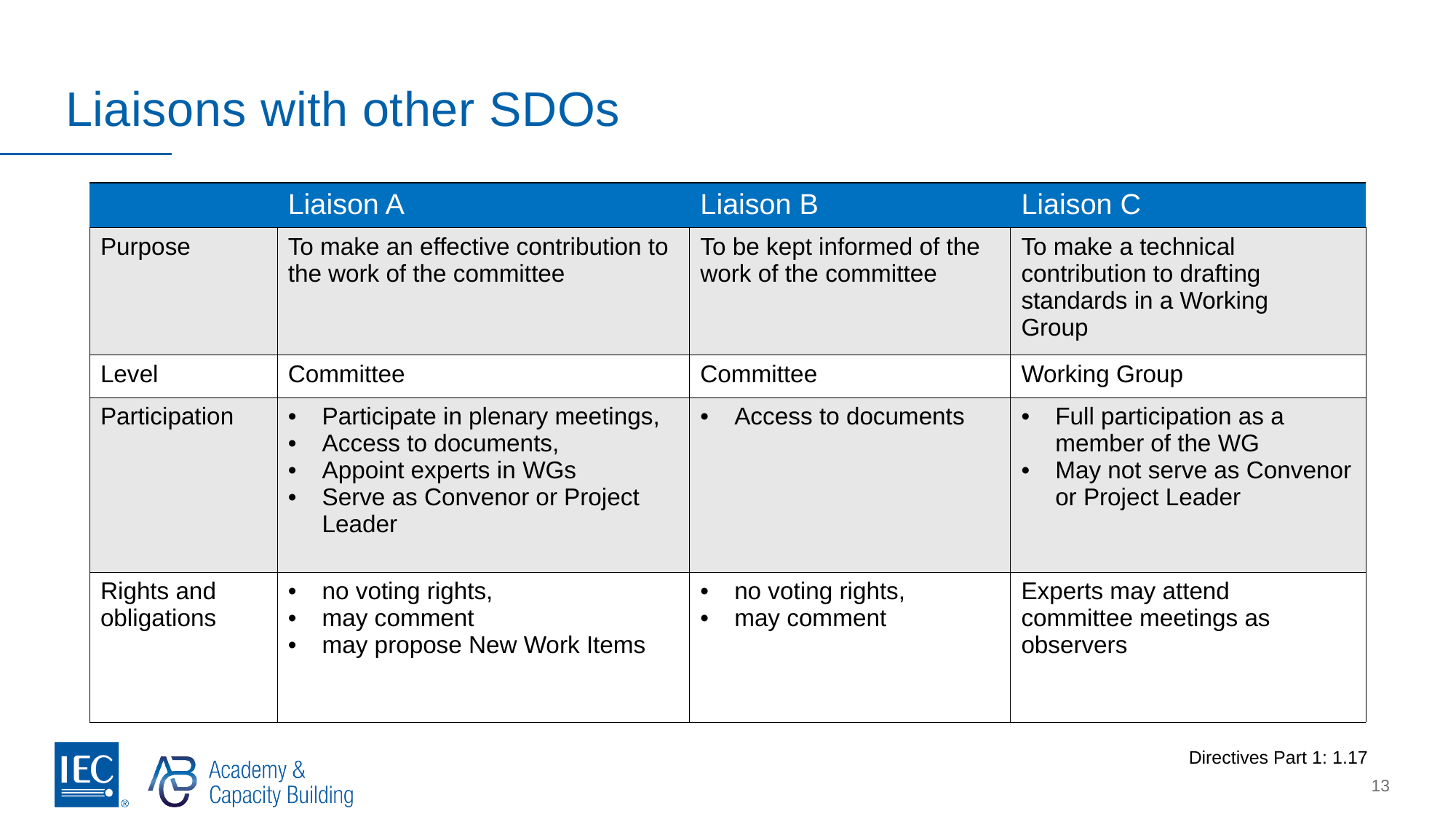

# Liaisons with other SDOs
|  | Liaison A | Liaison B | Liaison C |
| --- | --- | --- | --- |
| Purpose | To make an effective contribution to the work of the committee | To be kept informed of the work of the committee | To make a technical contribution to drafting standards in a Working Group |
| Level | Committee | Committee | Working Group |
| Participation | Participate in plenary meetings, Access to documents, Appoint experts in WGs Serve as Convenor or Project Leader | Access to documents | Full participation as a member of the WG May not serve as Convenor or Project Leader |
| Rights and obligations | no voting rights, may comment may propose New Work Items | no voting rights, may comment | Experts may attend committee meetings as observers |
Directives Part 1: 1.17
13